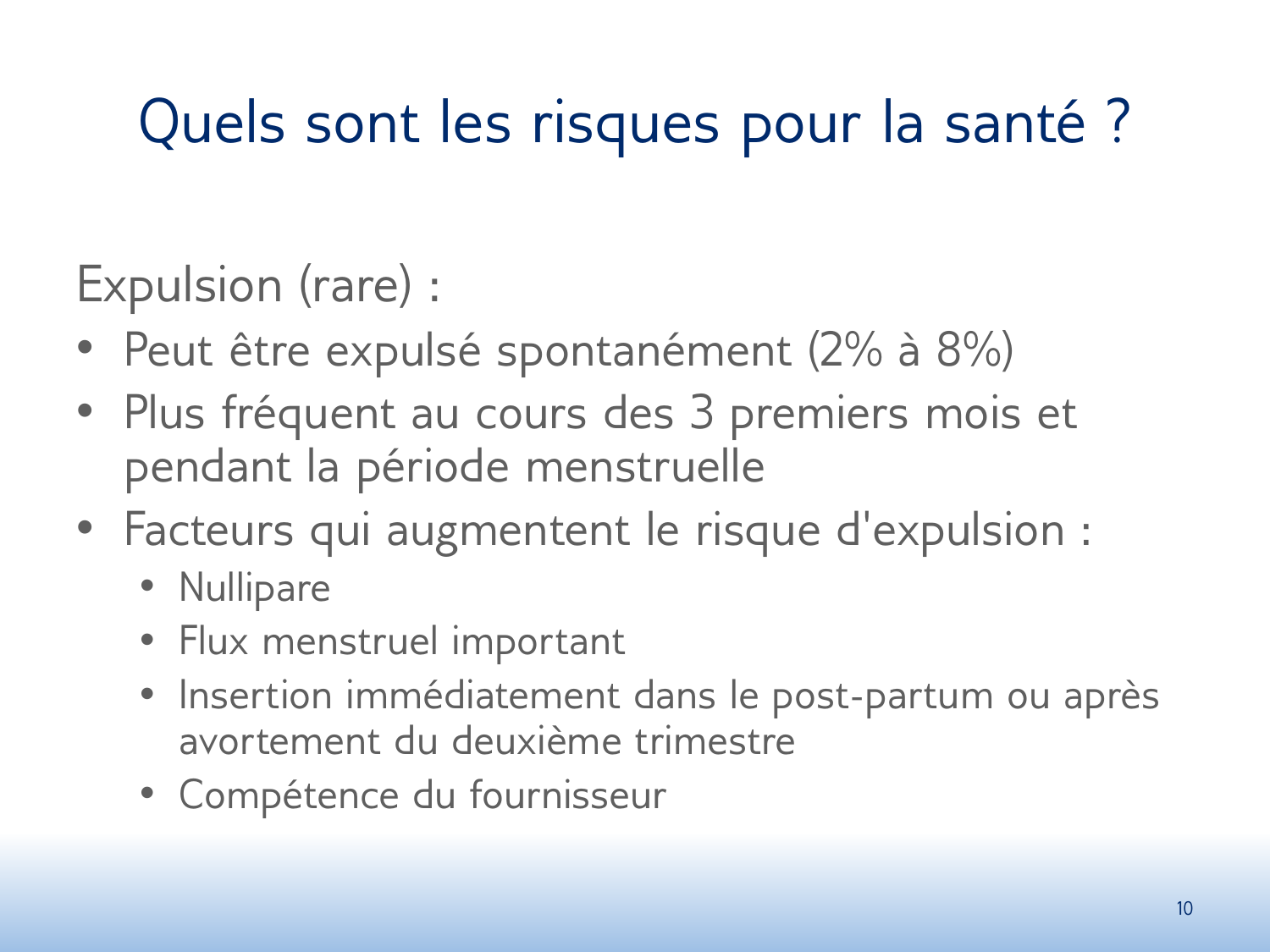

# Quels sont les risques pour la santé ?
Expulsion (rare) :
Peut être expulsé spontanément (2% à 8%)
Plus fréquent au cours des 3 premiers mois et pendant la période menstruelle
Facteurs qui augmentent le risque d'expulsion :
Nullipare
Flux menstruel important
Insertion immédiatement dans le post-partum ou après avortement du deuxième trimestre
Compétence du fournisseur
10